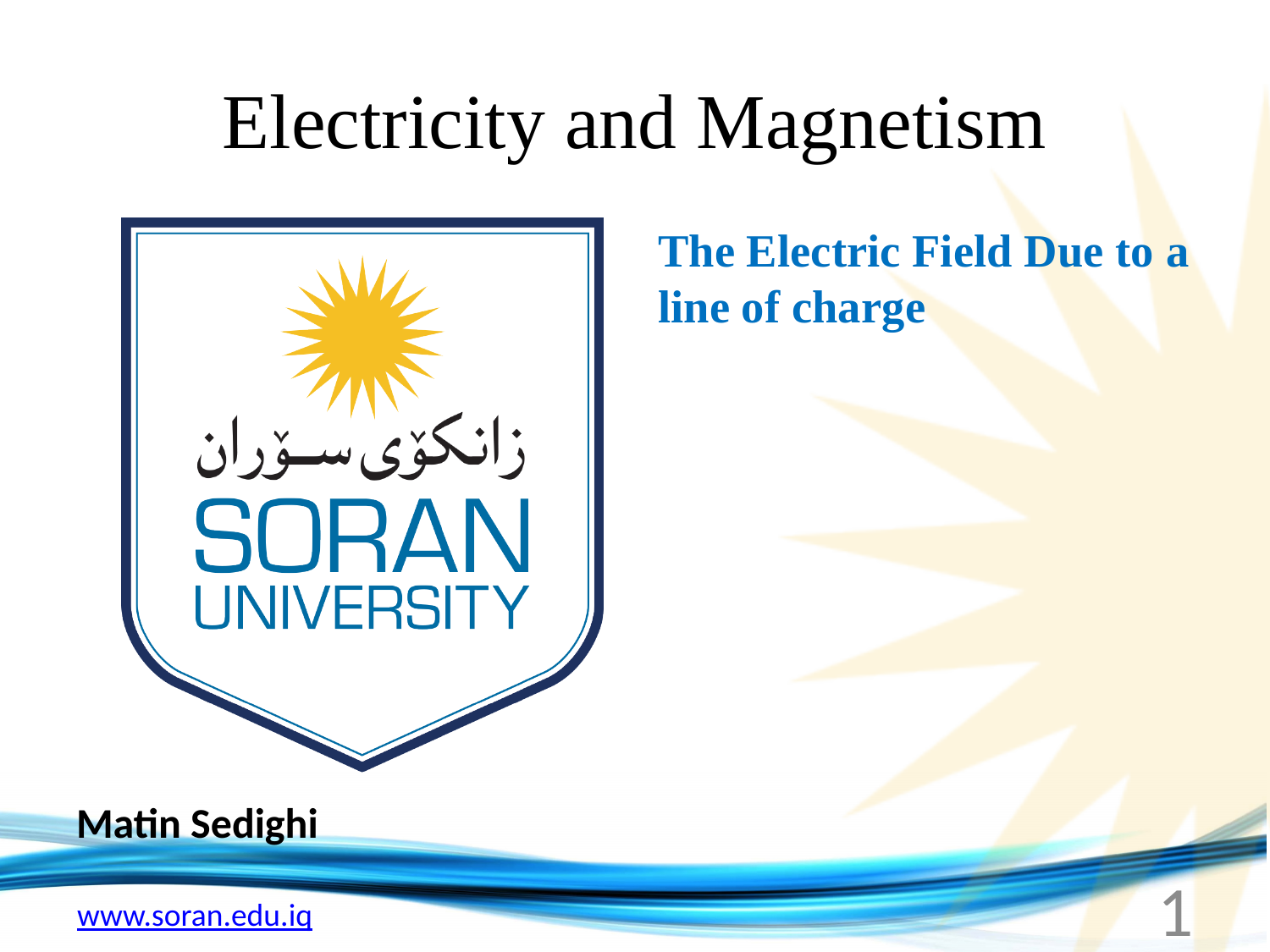

# Electricity and Magnetism
The Electric Field Due to a line of charge
Matin Sedighi
1